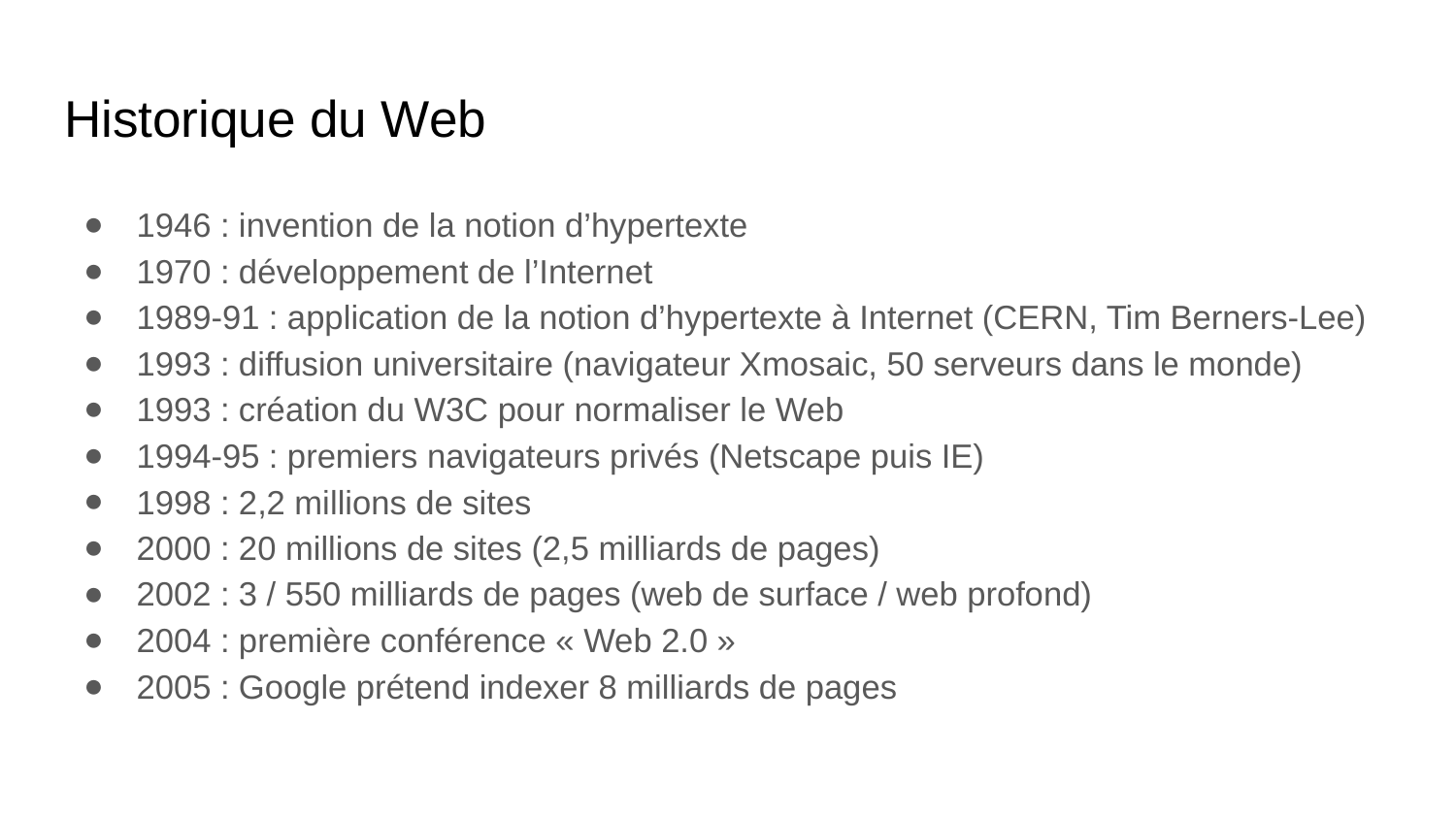

# Historique du Web
1946 : invention de la notion d’hypertexte
1970 : développement de l’Internet
1989-91 : application de la notion d’hypertexte à Internet (CERN, Tim Berners-Lee)
1993 : diffusion universitaire (navigateur Xmosaic, 50 serveurs dans le monde)
1993 : création du W3C pour normaliser le Web
1994-95 : premiers navigateurs privés (Netscape puis IE)
1998 : 2,2 millions de sites
2000 : 20 millions de sites (2,5 milliards de pages)
2002 : 3 / 550 milliards de pages (web de surface / web profond)
2004 : première conférence « Web 2.0 »
2005 : Google prétend indexer 8 milliards de pages